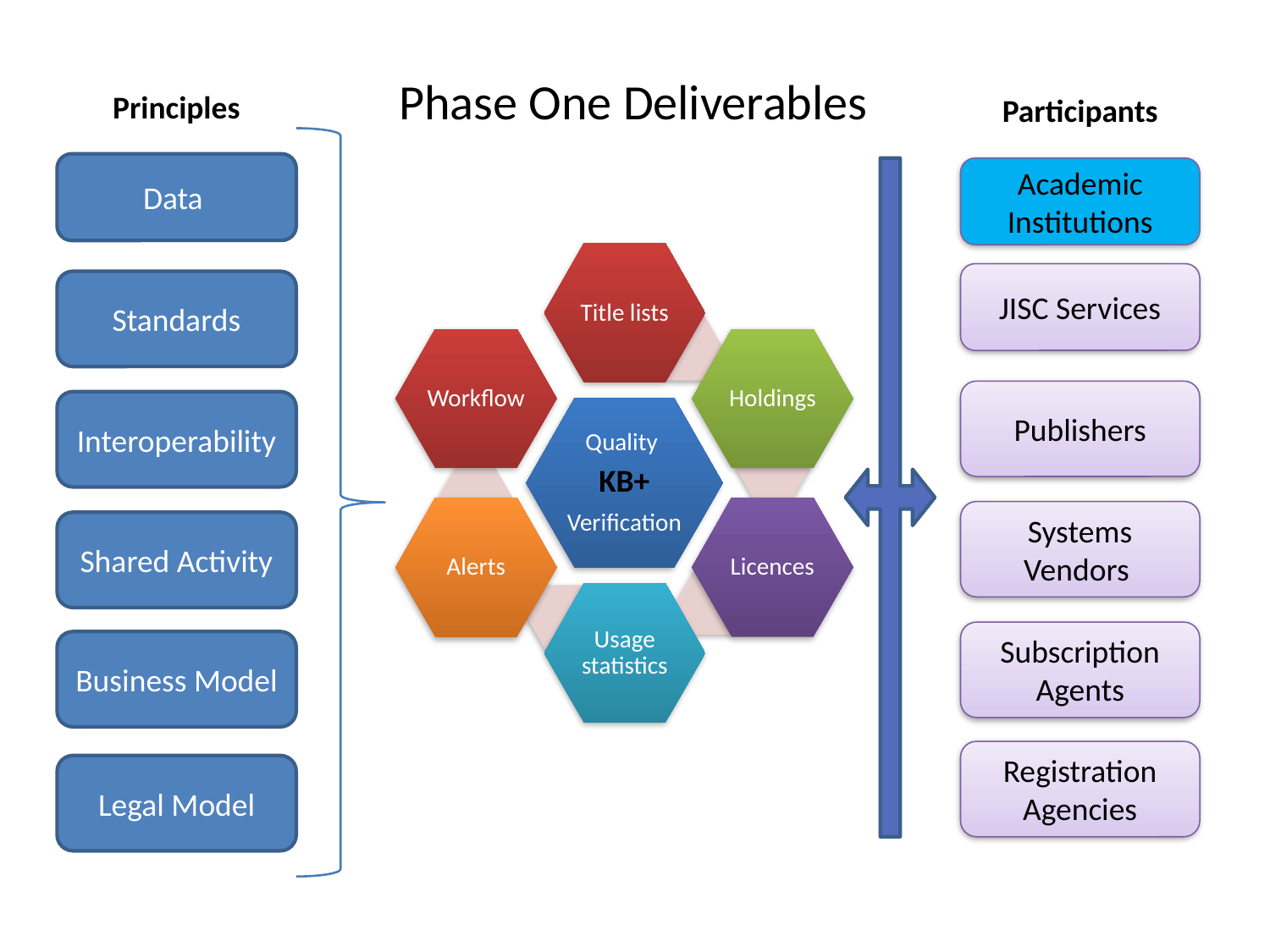

Phase One Deliverables
Principles
Participants

Data
Standards
Interoperability
Shared Activity
Business Model
Legal Model
Academic Institutions
JISC Services
Publishers
Systems Vendors
Subscription Agents
Registration Agencies

Quality
KB+
Verification
Title lists
Holdings
Licences
Usage statistics
Alerts
Workflow